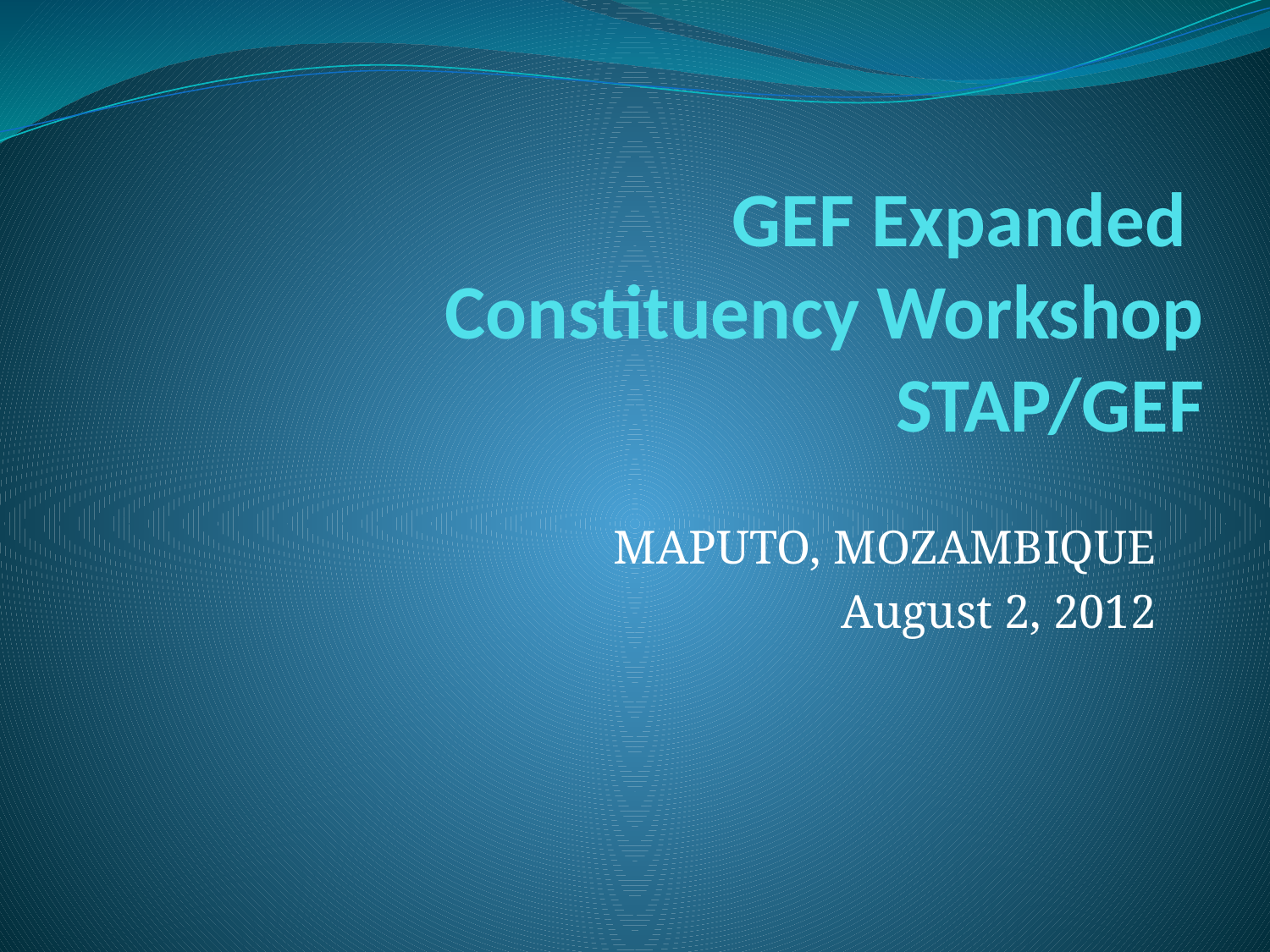

# GEF Expanded Constituency Workshop STAP/GEF

MAPUTO, MOZAMBIQUE
August 2, 2012